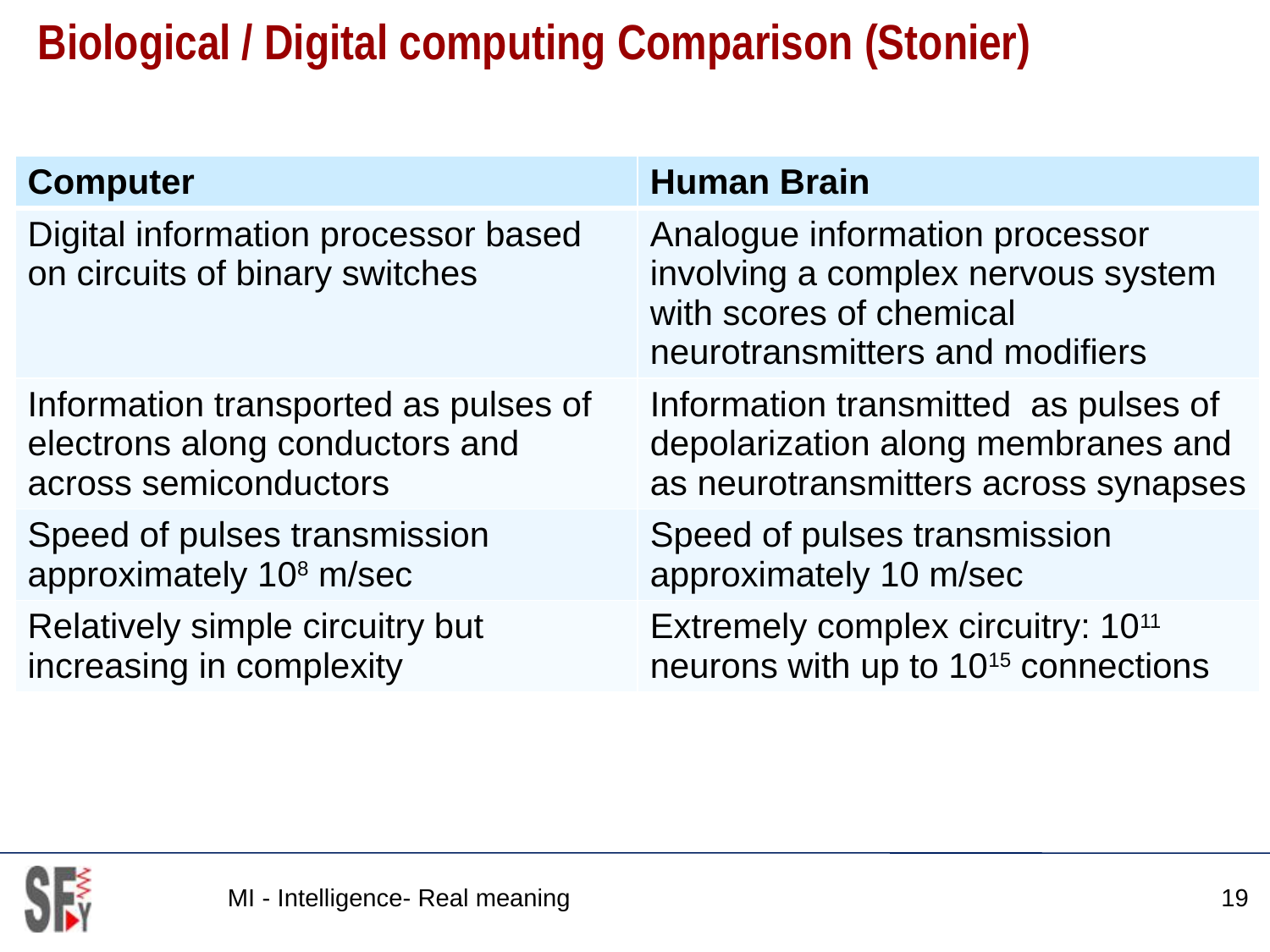

# Biological / Digital computing Comparison (Stonier)
| Computer | Human Brain |
| --- | --- |
| Digital information processor based on circuits of binary switches | Analogue information processor involving a complex nervous system with scores of chemical neurotransmitters and modifiers |
| Information transported as pulses of electrons along conductors and across semiconductors | Information transmitted as pulses of depolarization along membranes and as neurotransmitters across synapses |
| Speed of pulses transmission approximately 108 m/sec | Speed of pulses transmission approximately 10 m/sec |
| Relatively simple circuitry but increasing in complexity | Extremely complex circuitry: 1011 neurons with up to 1015 connections |
MI - Intelligence- Real meaning
19